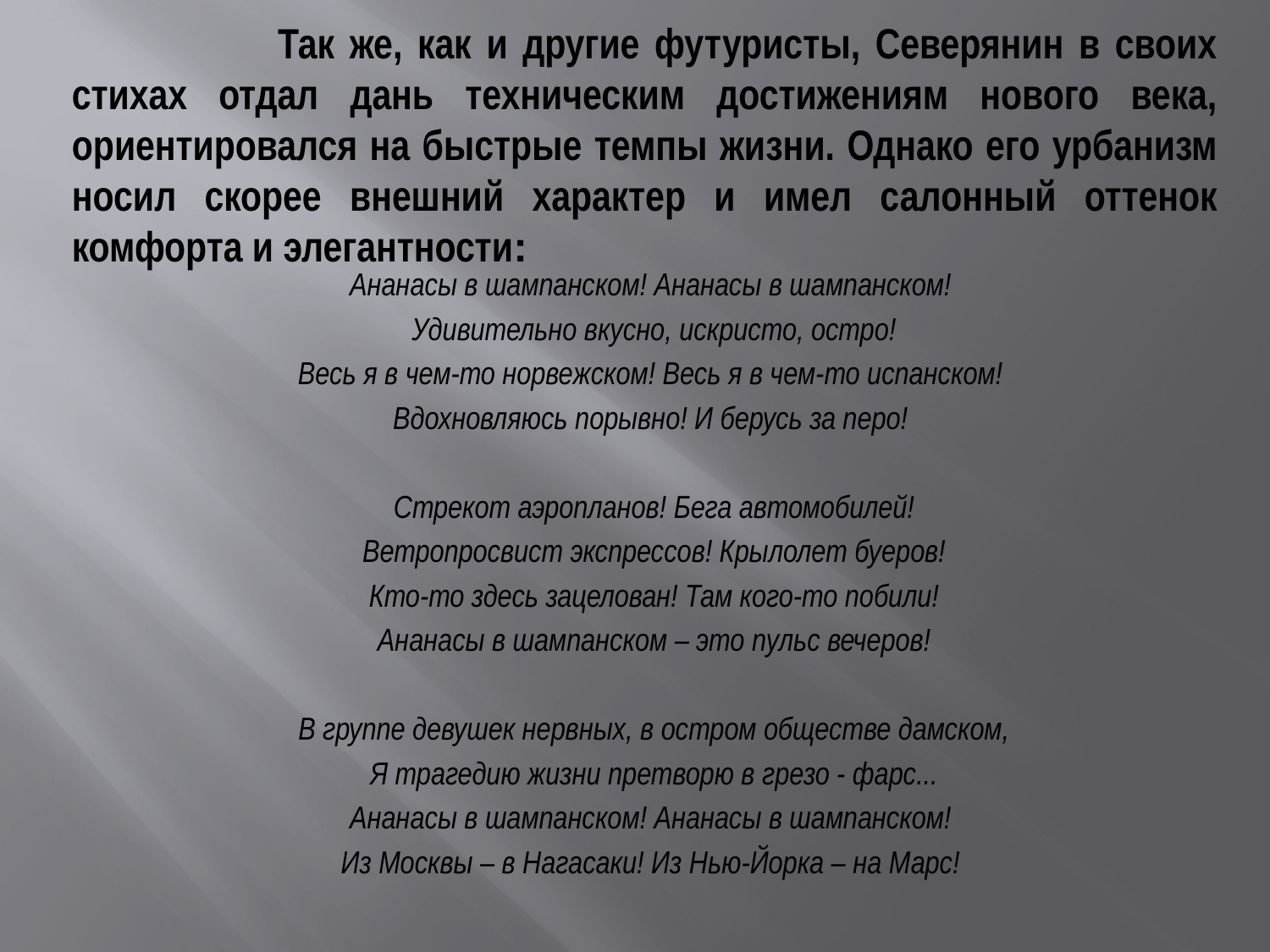

# Так же, как и другие футуристы, Северянин в своих стихах отдал дань техническим достижениям нового века, ориентировался на быстрые темпы жизни. Однако его урбанизм носил скорее внешний характер и имел салонный оттенок комфорта и элегантности:
Ананасы в шампанском! Ананасы в шампанском!
 Удивительно вкусно, искристо, остро!
 Весь я в чем-то норвежском! Весь я в чем-то испанском!
Вдохновляюсь порывно! И берусь за перо!

 Стрекот аэропланов! Бега автомобилей!
 Ветропросвист экспрессов! Крылолет буеров!
 Кто-то здесь зацелован! Там кого-то побили!
 Ананасы в шампанском – это пульс вечеров!

 В группе девушек нервных, в остром обществе дамском,
 Я трагедию жизни претворю в грезо - фарс...
 Ананасы в шампанском! Ананасы в шампанском!
Из Москвы – в Нагасаки! Из Нью-Йорка – на Марс!